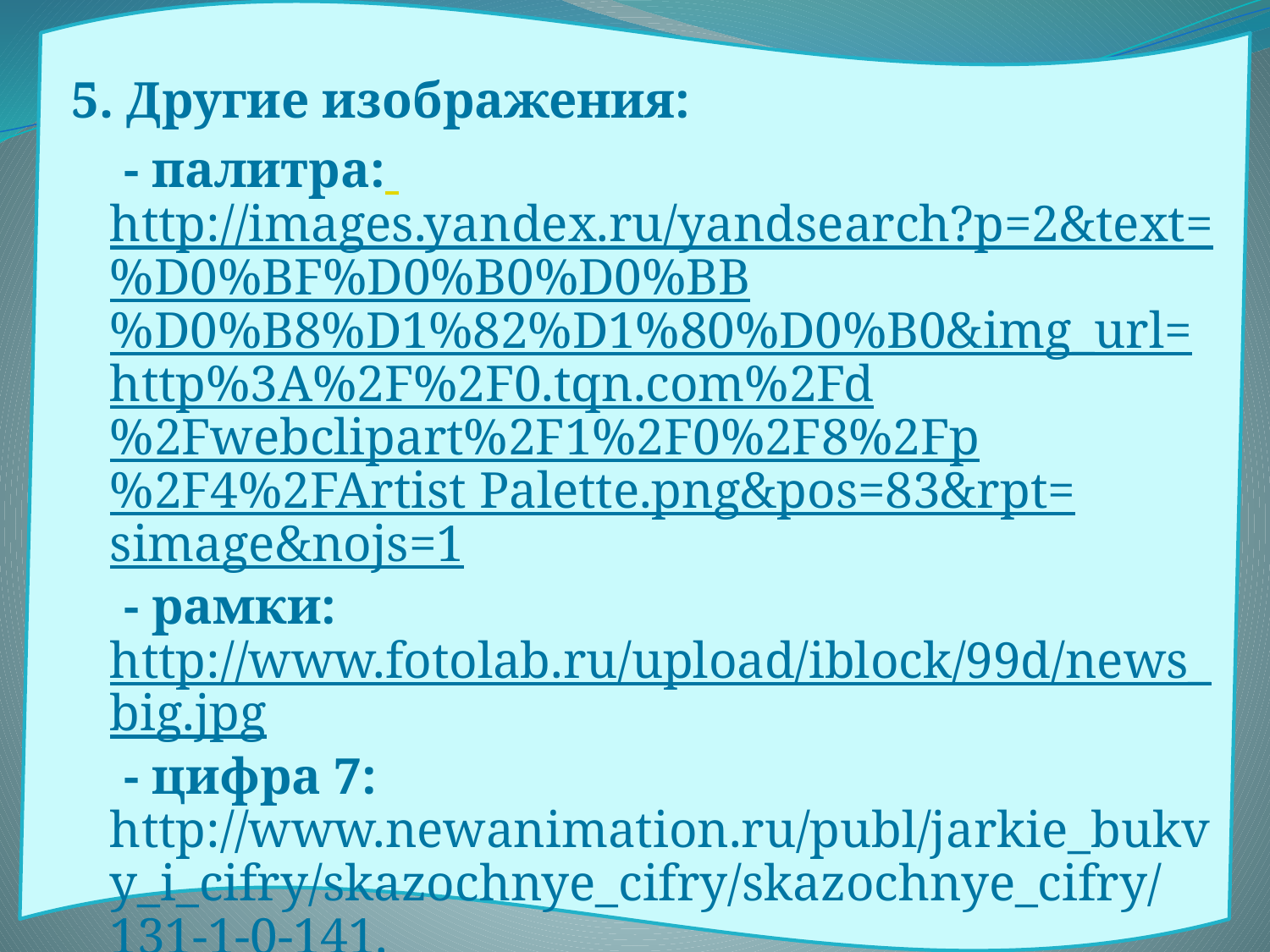

5. Другие изображения:
    - палитра: http://images.yandex.ru/yandsearch?p=2&text=%D0%BF%D0%B0%D0%BB%D0%B8%D1%82%D1%80%D0%B0&img_url=http%3A%2F%2F0.tqn.com%2Fd%2Fwebclipart%2F1%2F0%2F8%2Fp%2F4%2FArtist Palette.png&pos=83&rpt= simage&nojs=1
    - рамки: http://www.fotolab.ru/upload/iblock/99d/news_big.jpg
    - цифра 7: http://www.newanimation.ru/publ/jarkie_bukvy_i_cifry/skazochnye_cifry/skazochnye_cifry/131-1-0-141.